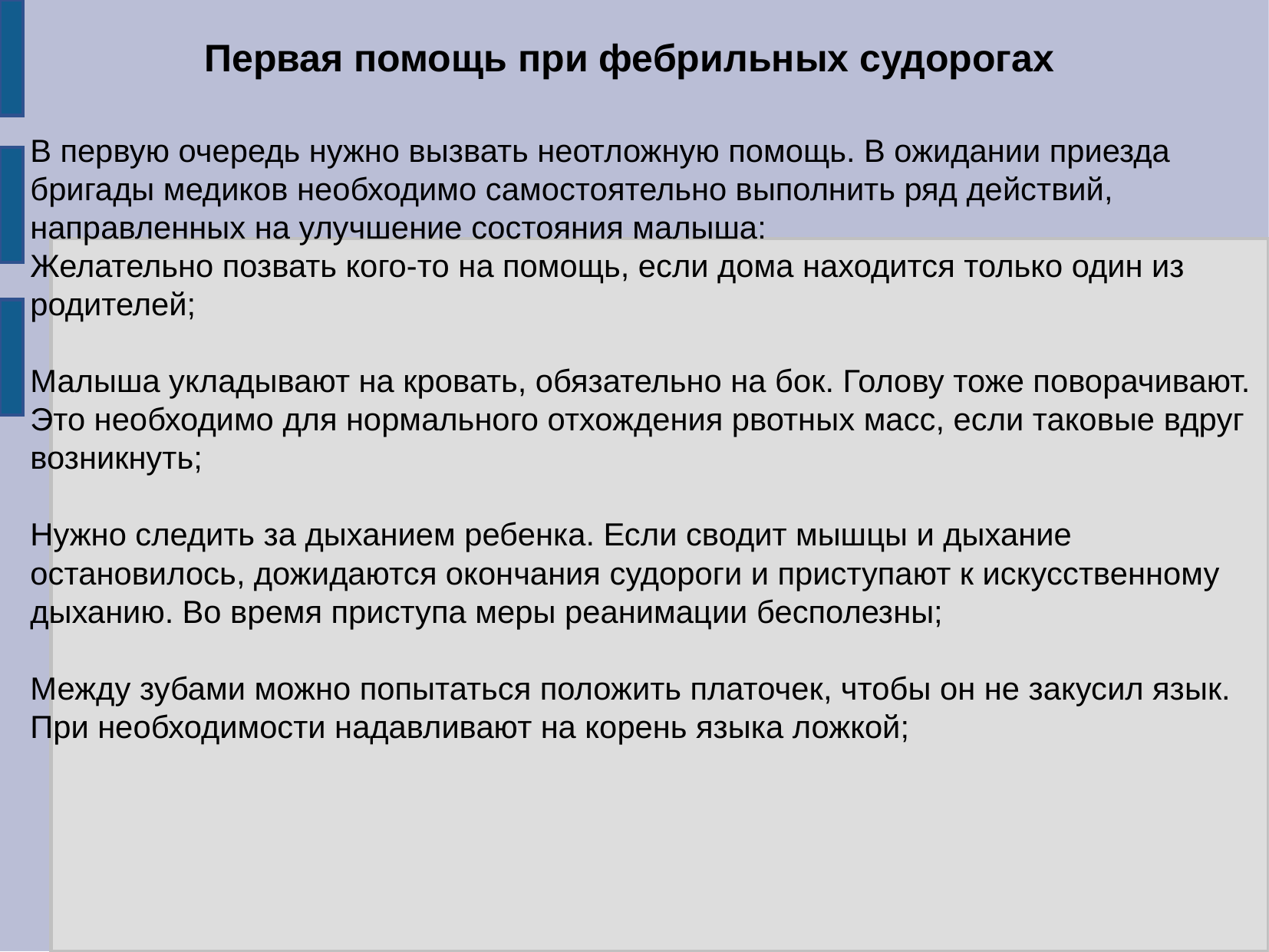

# Первая помощь при фебрильных судорогах
В первую очередь нужно вызвать неотложную помощь. В ожидании приезда бригады медиков необходимо самостоятельно выполнить ряд действий, направленных на улучшение состояния малыша:
Желательно позвать кого-то на помощь, если дома находится только один из родителей;

Малыша укладывают на кровать, обязательно на бок. Голову тоже поворачивают. Это необходимо для нормального отхождения рвотных масс, если таковые вдруг возникнуть;

Нужно следить за дыханием ребенка. Если сводит мышцы и дыхание остановилось, дожидаются окончания судороги и приступают к искусственному дыханию. Во время приступа меры реанимации бесполезны;

Между зубами можно попытаться положить платочек, чтобы он не закусил язык. При необходимости надавливают на корень языка ложкой;